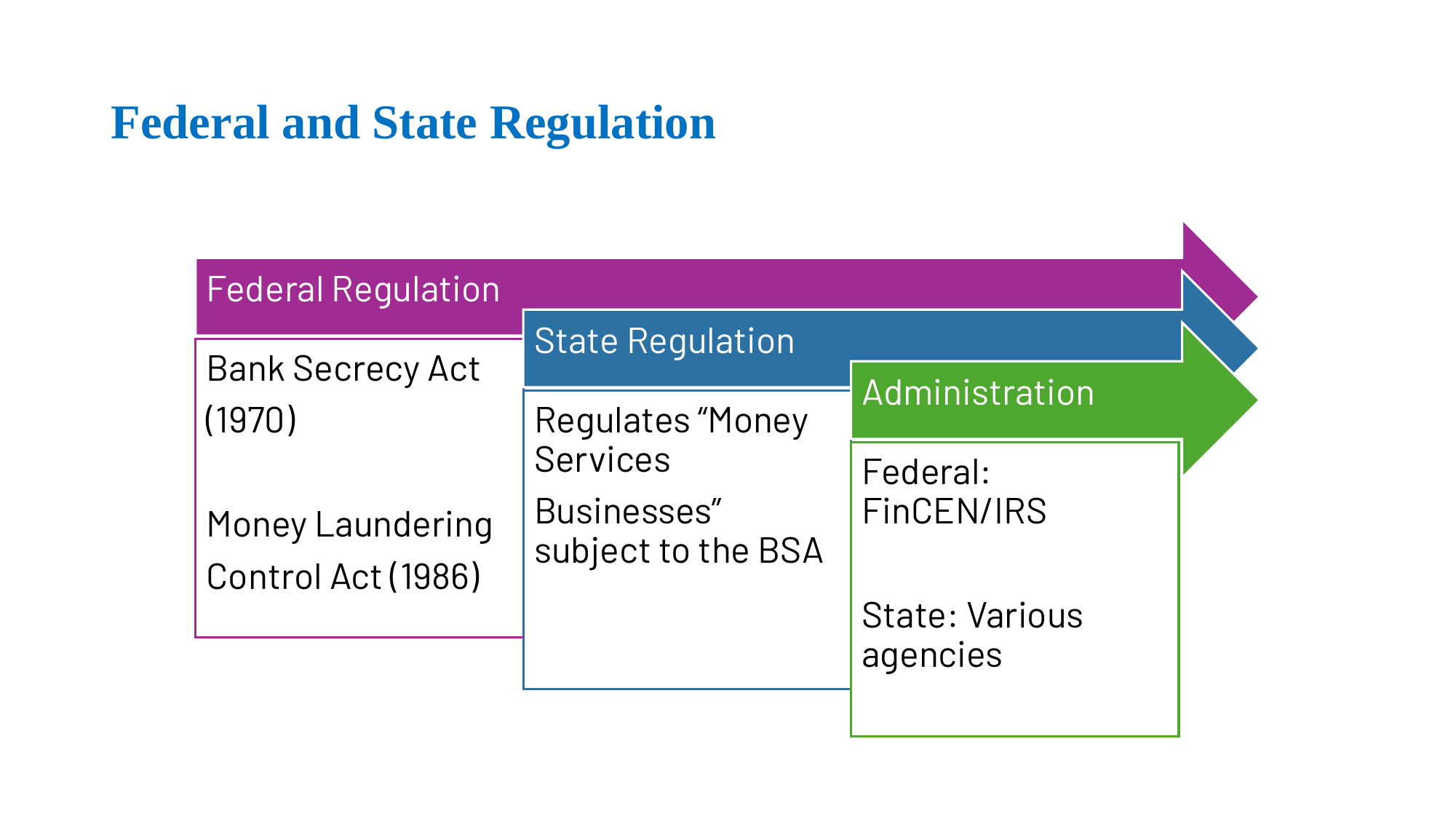

# Federal and State Regulation
Federal Regulation
Bank Secrecy Act
(1970)

Money Laundering
Control Act (1986)
State Regulation
Regulates “Money Services
Businesses” subject to the BSA

Administration
Federal: FinCEN/IRS

State: Various agencies